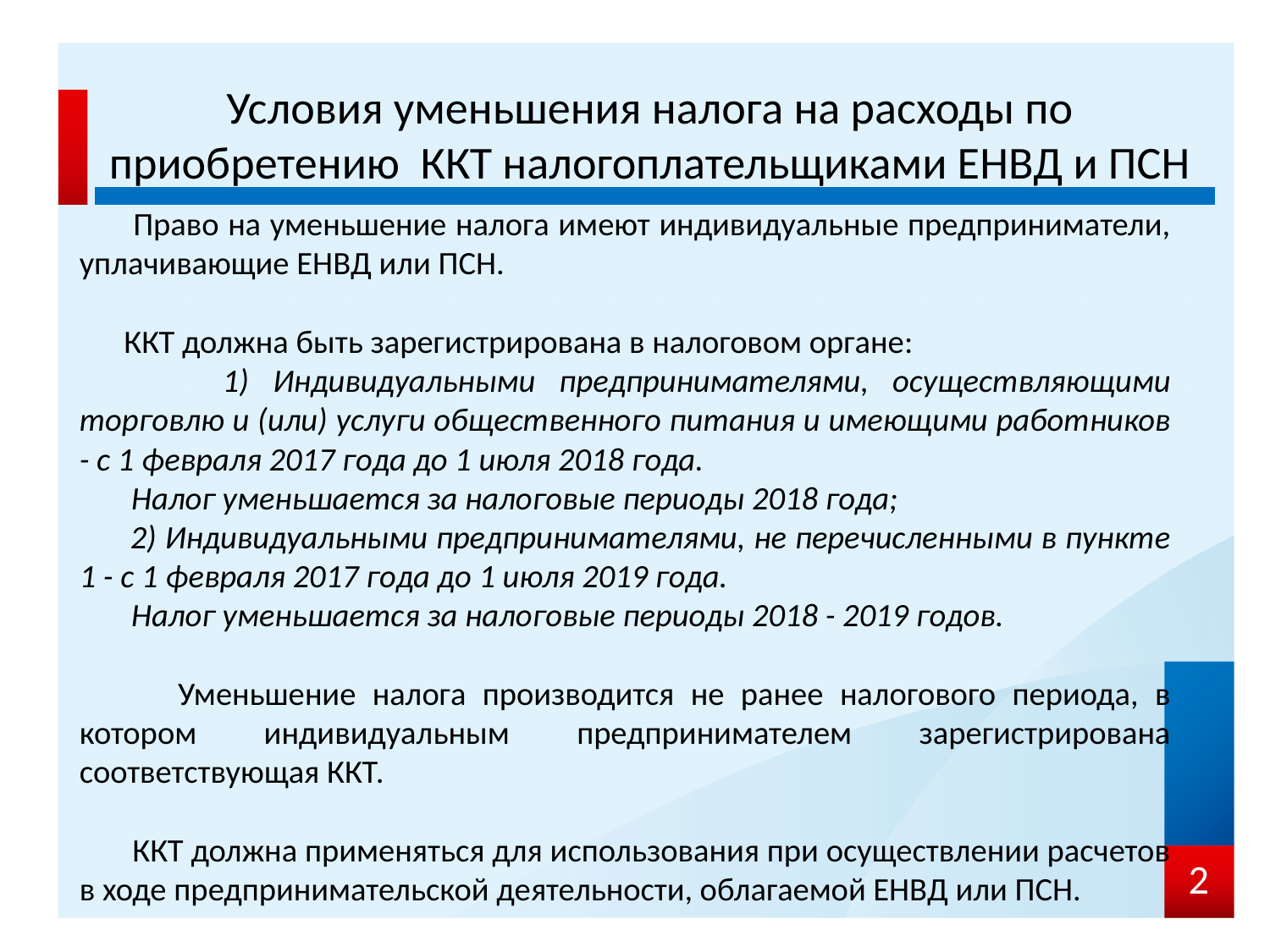

# Условия уменьшения налога на расходы по приобретению  ККТ налогоплательщиками ЕНВД и ПСН
      Право на уменьшение налога имеют индивидуальные предприниматели, уплачивающие ЕНВД или ПСН.

      ККТ должна быть зарегистрирована в налоговом органе:
      1) Индивидуальными предпринимателями, осуществляющими торговлю и (или) услуги общественного питания и имеющими работников - с 1 февраля 2017 года до 1 июля 2018 года.
       Налог уменьшается за налоговые периоды 2018 года;
      2) Индивидуальными предпринимателями, не перечисленными в пункте 1 - с 1 февраля 2017 года до 1 июля 2019 года.
       Налог уменьшается за налоговые периоды 2018 - 2019 годов.

      Уменьшение налога производится не ранее налогового периода, в котором индивидуальным предпринимателем зарегистрирована соответствующая ККТ.

       ККТ должна применяться для использования при осуществлении расчетов в ходе предпринимательской деятельности, облагаемой ЕНВД или ПСН.
2